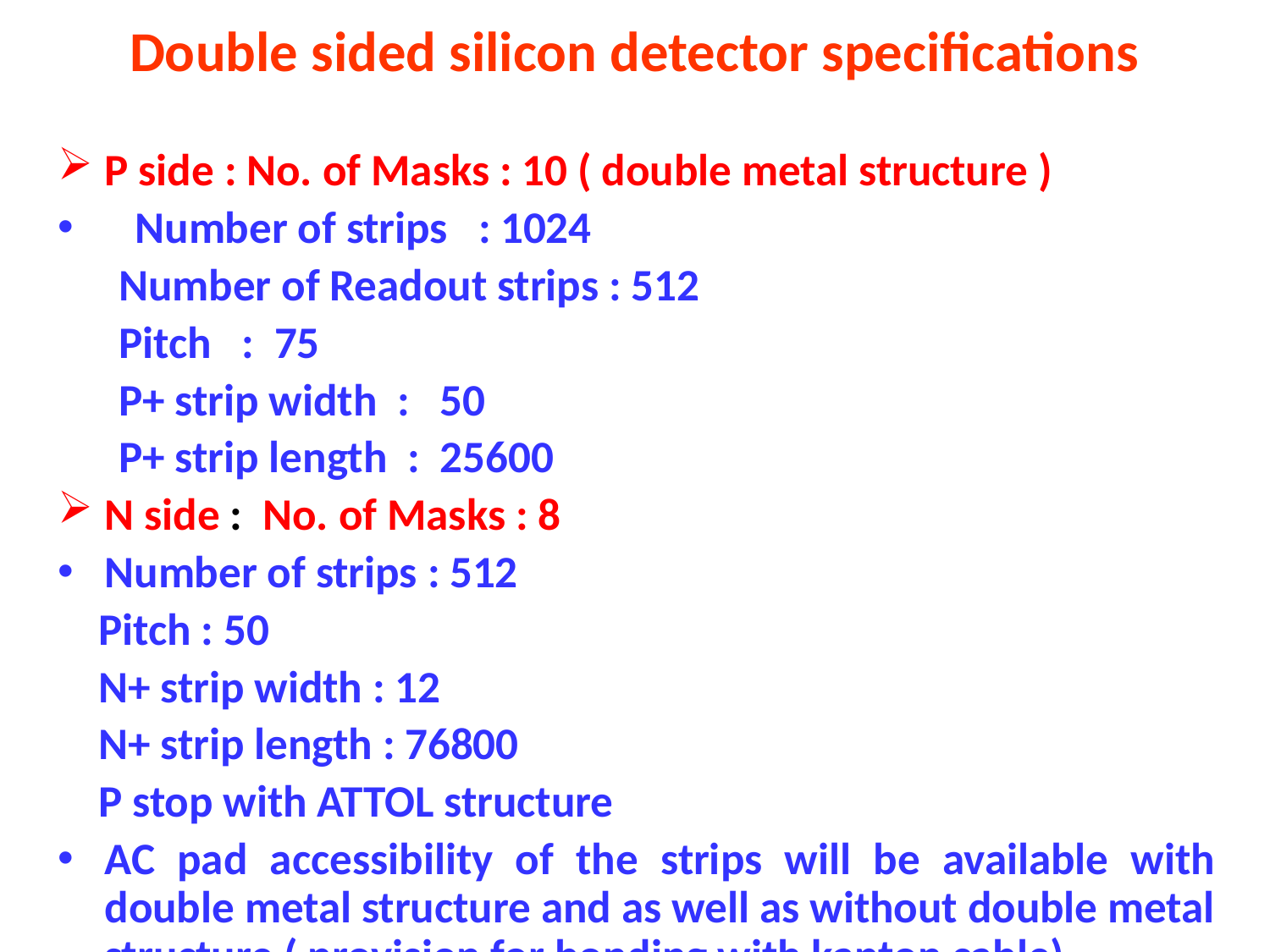

Double sided silicon detector specifications
P side : No. of Masks : 10 ( double metal structure )
   Number of strips   : 1024
      Number of Readout strips : 512
      Pitch   :  75
      P+ strip width  :   50
      P+ strip length  :  25600
N side :  No. of Masks : 8
Number of strips : 512
    Pitch : 50
    N+ strip width : 12
    N+ strip length : 76800
    P stop with ATTOL structure
AC pad accessibility of the strips will be available with double metal structure and as well as without double metal structure ( provision for bonding with kapton cable)